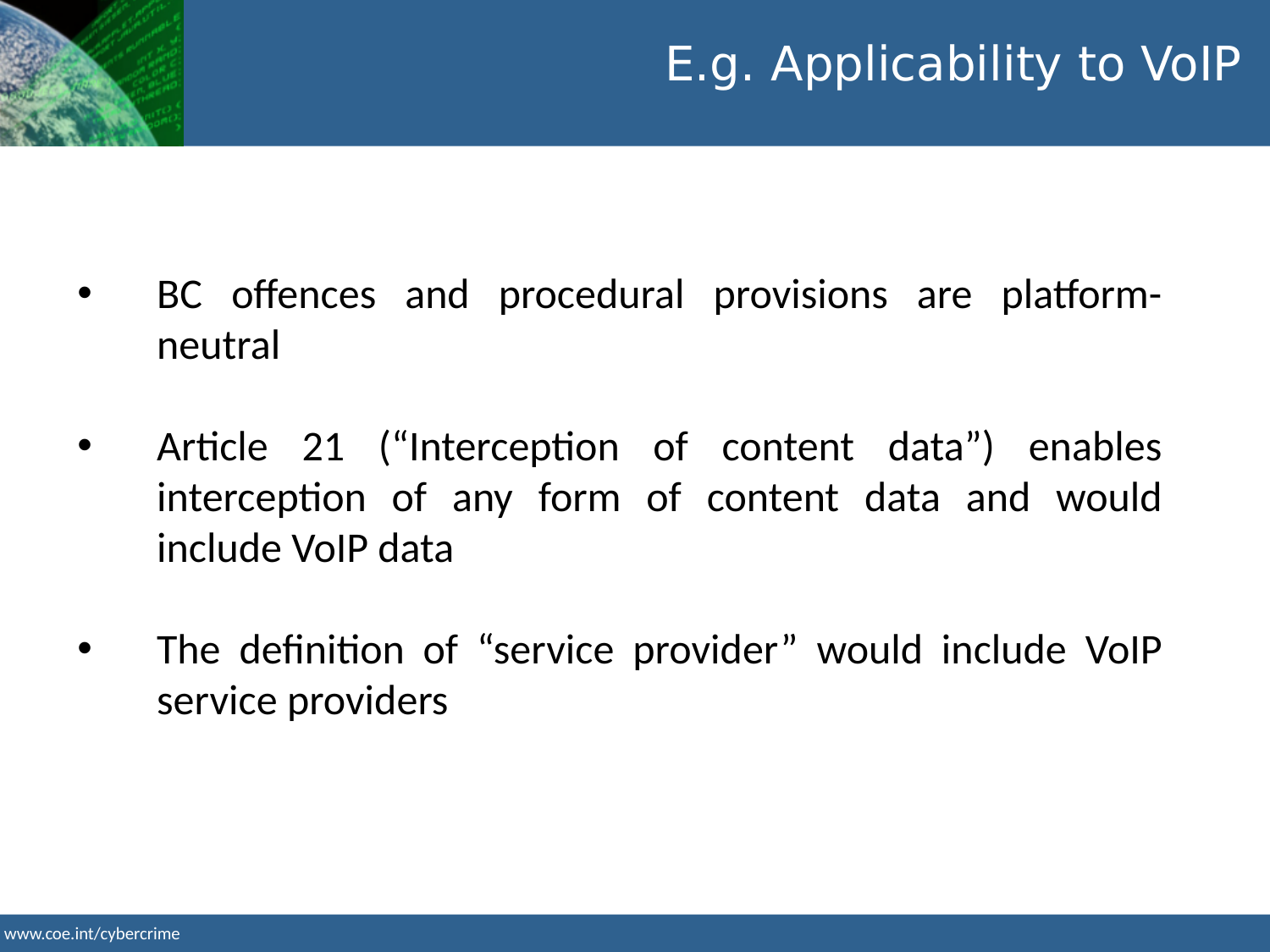

E.g. Applicability to VoIP
BC offences and procedural provisions are platform-neutral

Article 21 (“Interception of content data”) enables interception of any form of content data and would include VoIP data

The definition of “service provider” would include VoIP service providers